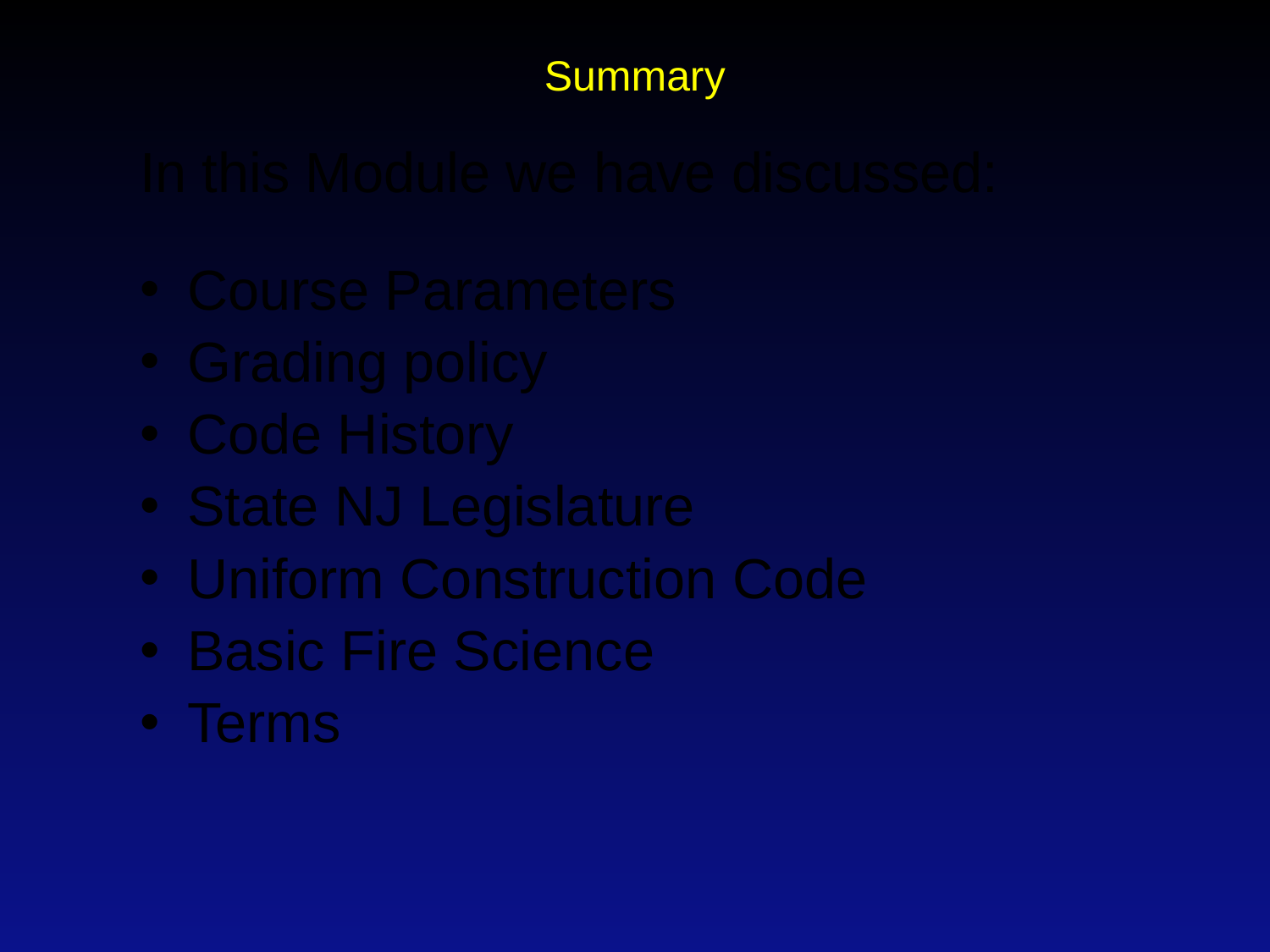

# Summary
In this Module we have discussed:

Course Parameters
Grading policy
Code History
State NJ Legislature
Uniform Construction Code
Basic Fire Science
Terms